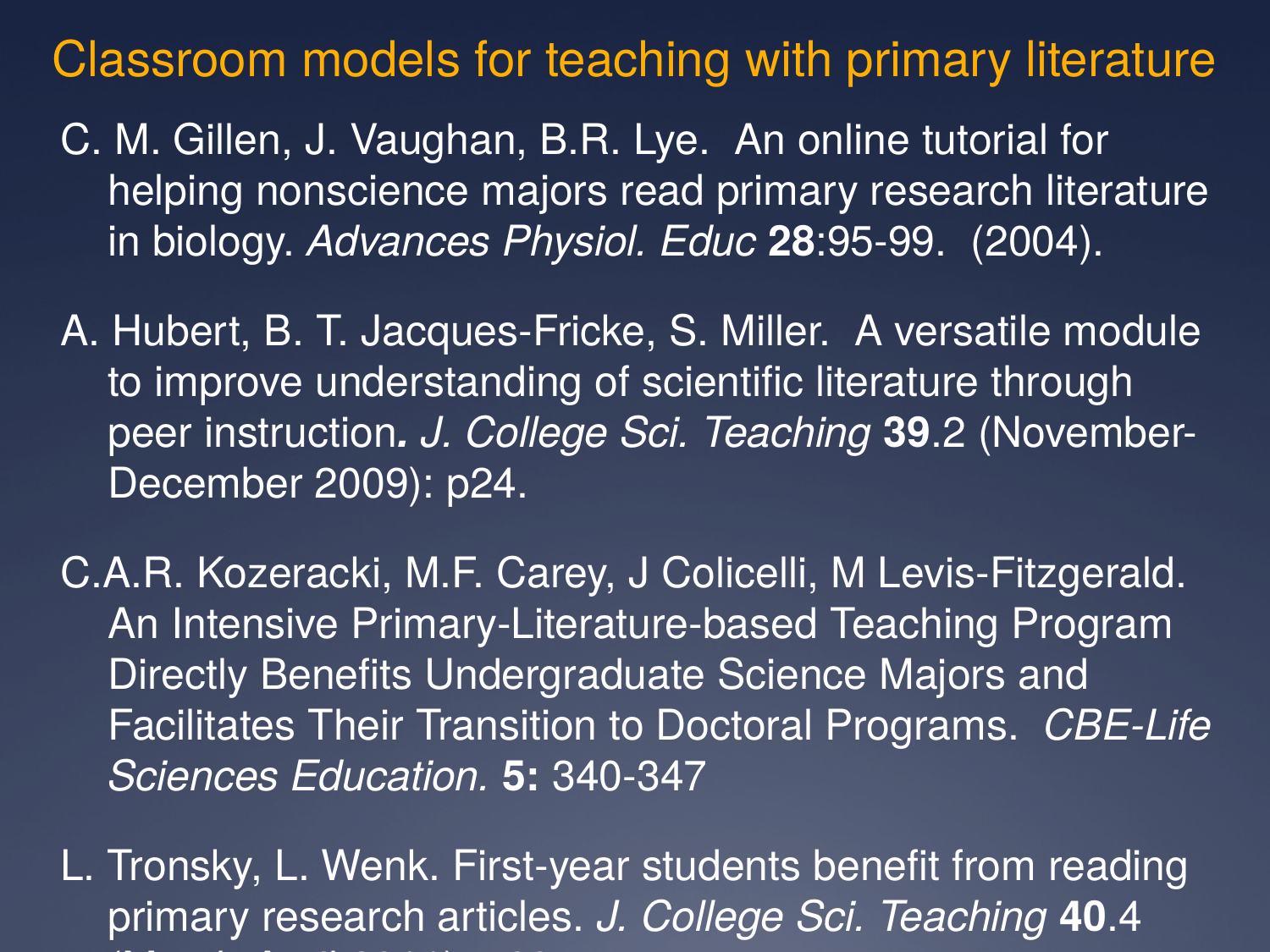

# Classroom models for teaching with primary literature
C. M. Gillen, J. Vaughan, B.R. Lye.  An online tutorial for helping nonscience majors read primary research literature in biology. Advances Physiol. Educ 28:95-99.  (2004).
A. Hubert, B. T. Jacques-Fricke, S. Miller.  A versatile module to improve understanding of scientific literature through peer instruction. J. College Sci. Teaching 39.2 (November-December 2009): p24.
C.A.R. Kozeracki, M.F. Carey, J Colicelli, M Levis-Fitzgerald. An Intensive Primary-Literature-based Teaching Program Directly Benefits Undergraduate Science Majors and Facilitates Their Transition to Doctoral Programs.  CBE-Life Sciences Education. 5: 340-347
L. Tronsky, L. Wenk. First-year students benefit from reading primary research articles. J. College Sci. Teaching 40.4 (March-April 2011): p60.